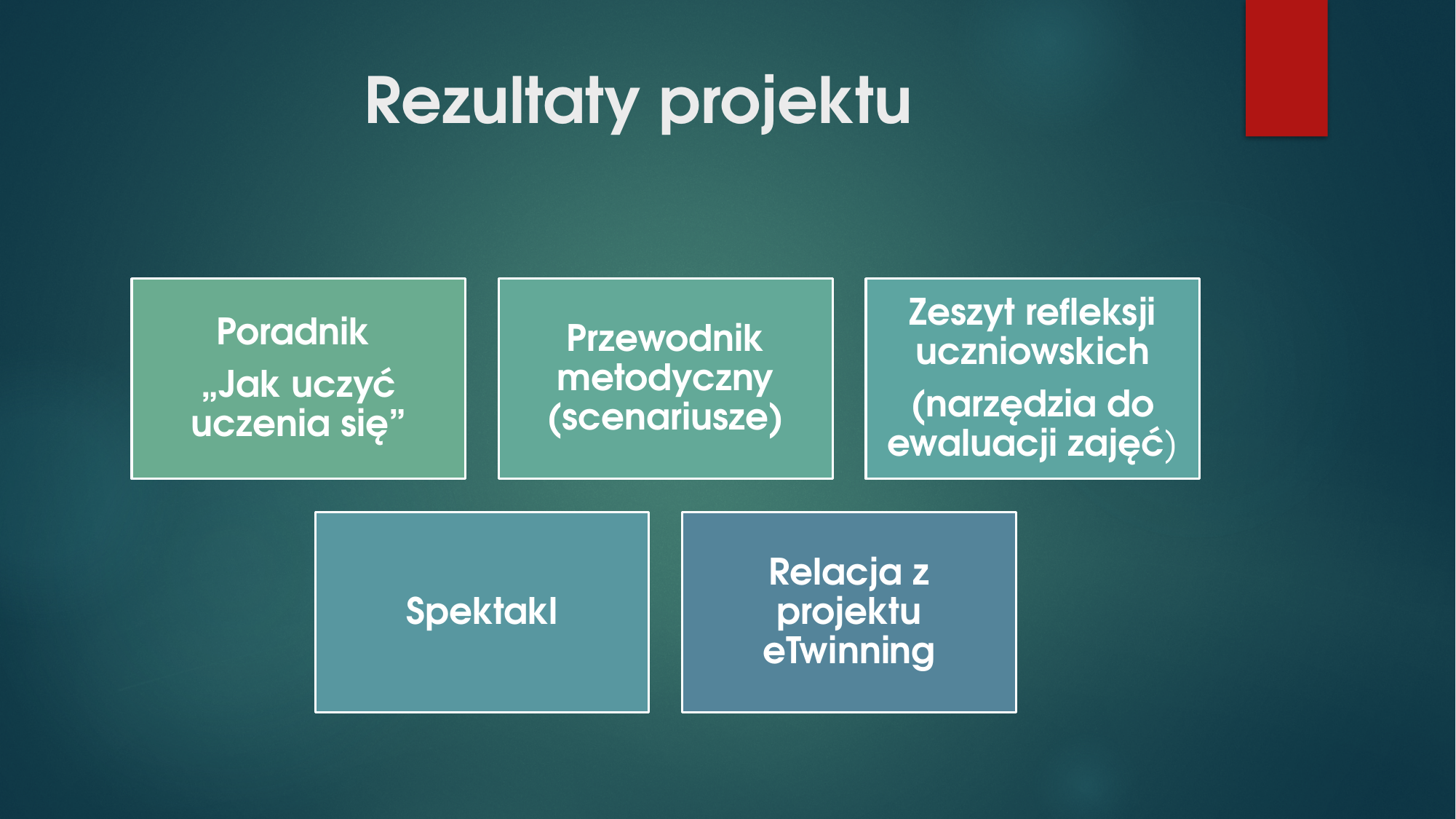

# Rezultaty projektu
Poradnik
„Jak uczyć uczenia się”
Przewodnik metodyczny (scenariusze)
Zeszyt refleksji uczniowskich
(narzędzia do ewaluacji zajęć)
Spektakl
Relacja z projektu eTwinning